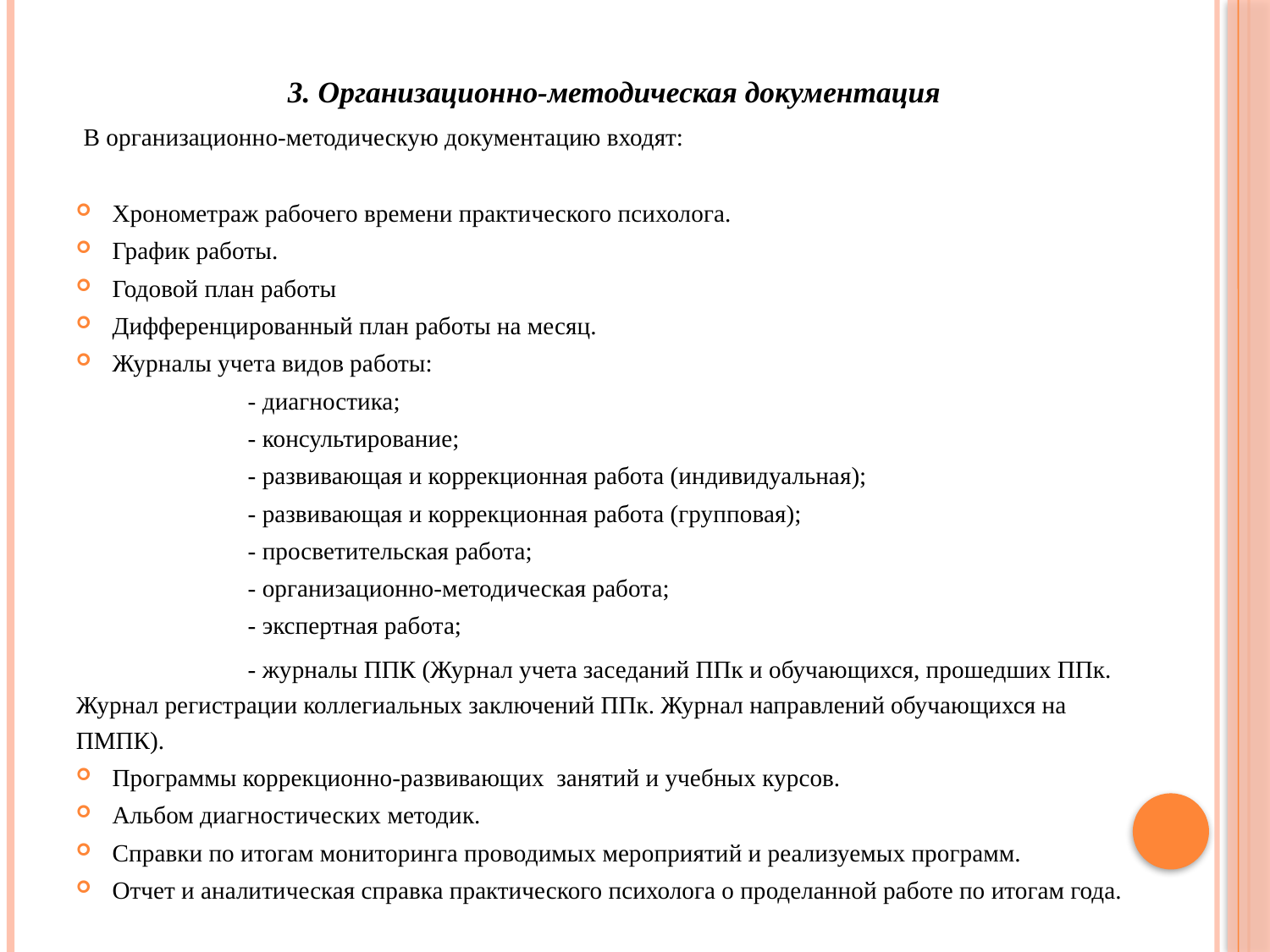

3. Организационно-методическая документация
 В организационно-методическую документацию входят:

Хронометраж рабочего времени практического психолога.
График работы.
Годовой план работы
Дифференцированный план работы на месяц.
Журналы учета видов работы:
                            - диагностика;
                            - консультирование;
                            - развивающая и коррекционная работа (индивидуальная);
                            - развивающая и коррекционная работа (групповая);
                            - просветительская работа;
                            - организационно-методическая работа;
                            - экспертная работа;
                            - журналы ППК (Журнал учета заседаний ППк и обучающихся, прошедших ППк. Журнал регистрации коллегиальных заключений ППк. Журнал направлений обучающихся на ПМПК).
Программы коррекционно-развивающих  занятий и учебных курсов.
Альбом диагностических методик.
Справки по итогам мониторинга проводимых мероприятий и реализуемых программ.
Отчет и аналитическая справка практического психолога о проделанной работе по итогам года.